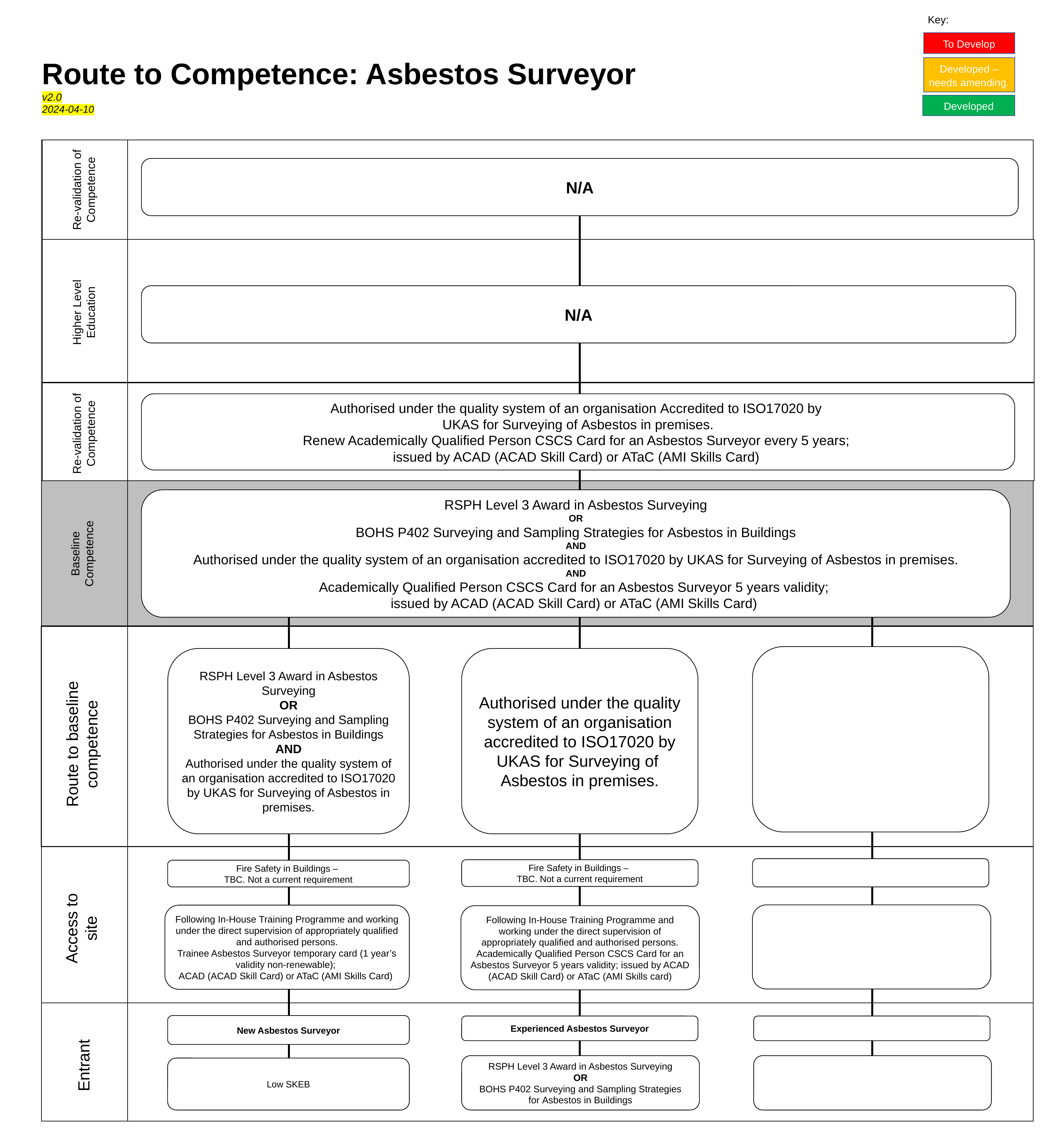

Key:
To Develop
Developed – needs amending.
Developed
Route to Competence: Asbestos Surveyor
v2.0
2024-04-10

N/A
Re-validation of Competence

N/A
Higher Level Education

Authorised under the quality system of an organisation Accredited to ISO17020 by
UKAS for Surveying of Asbestos in premises.
Renew Academically Qualified Person CSCS Card for an Asbestos Surveyor every 5 years;
issued by ACAD (ACAD Skill Card) or ATaC (AMI Skills Card)
Re-validation of Competence

RSPH Level 3 Award in Asbestos Surveying
OR
BOHS P402 Surveying and Sampling Strategies for Asbestos in Buildings
AND
Authorised under the quality system of an organisation accredited to ISO17020 by UKAS for Surveying of Asbestos in premises.
AND
Academically Qualified Person CSCS Card for an Asbestos Surveyor 5 years validity;
issued by ACAD (ACAD Skill Card) or ATaC (AMI Skills Card)
Baseline Competence

RSPH Level 3 Award in Asbestos Surveying
OR
BOHS P402 Surveying and Sampling Strategies for Asbestos in Buildings
AND
Authorised under the quality system of an organisation accredited to ISO17020 by UKAS for Surveying of Asbestos in premises.
Authorised under the quality system of an organisation accredited to ISO17020 by UKAS for Surveying of ​Asbestos in premises.
Route to baseline competence

Fire Safety in Buildings –
TBC. Not a current requirement
Fire Safety in Buildings –
TBC. Not a current requirement

Following In-House Training Programme and working under the direct supervision of appropriately qualified and authorised persons.
Trainee Asbestos Surveyor temporary card (1 year’s validity non-renewable);
ACAD (ACAD Skill Card) or ATaC (AMI Skills Card)
Following In-House Training Programme and working under the direct supervision of appropriately qualified and authorised persons.​
Academically Qualified Person CSCS Card for an Asbestos Surveyor 5 years validity; issued by ACAD (ACAD Skill Card) or ATaC (AMI Skills card)
Access to site

New Asbestos Surveyor
Experienced Asbestos Surveyor

Entrant
RSPH Level 3 Award in Asbestos Surveying
OR
BOHS P402 Surveying and Sampling Strategies for Asbestos in Buildings

Low SKEB